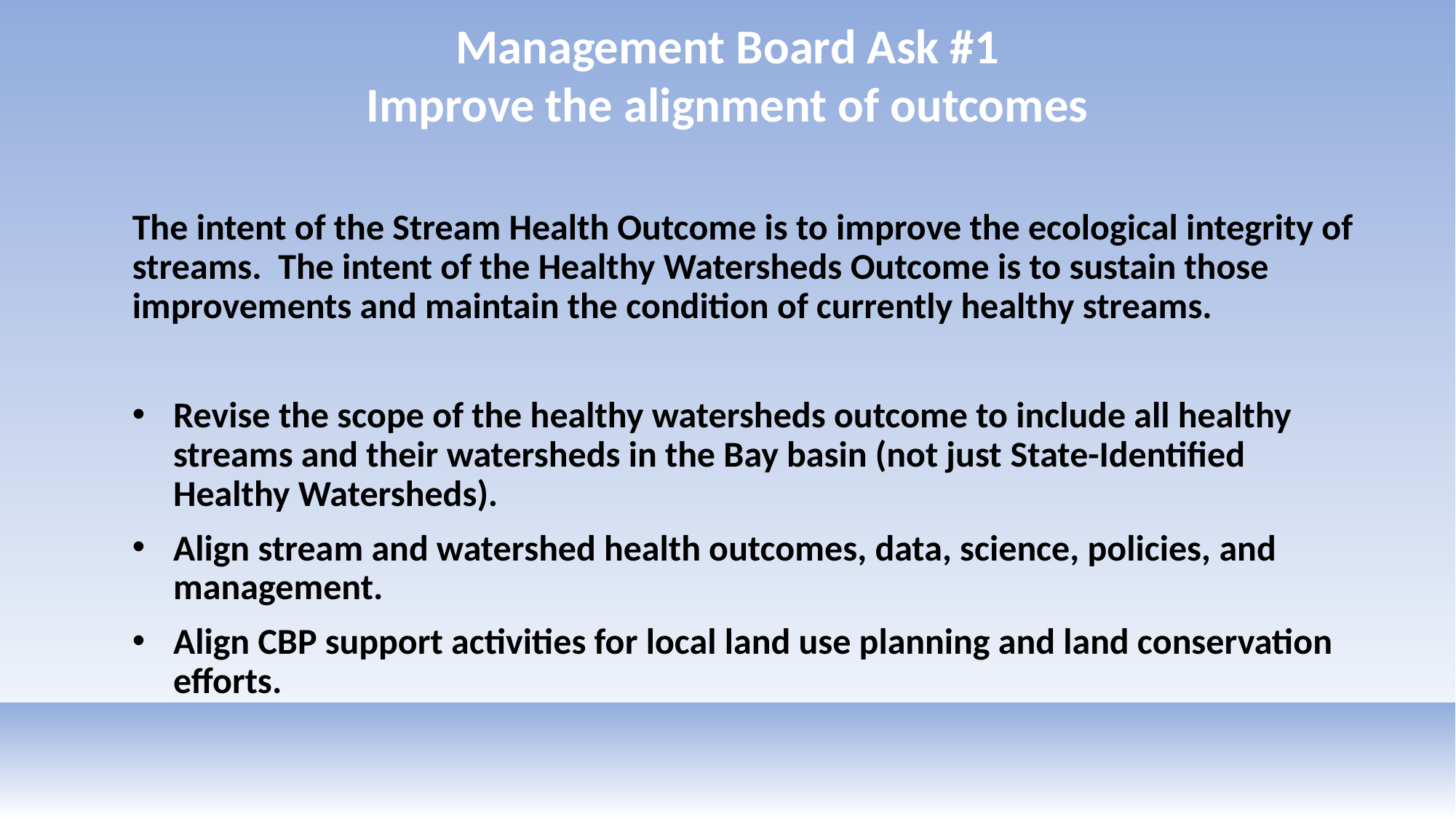

Management Board Ask #1
Improve the alignment of outcomes
The intent of the Stream Health Outcome is to improve the ecological integrity of streams.  The intent of the Healthy Watersheds Outcome is to sustain those improvements and maintain the condition of currently healthy streams.

Revise the scope of the healthy watersheds outcome to include all healthy streams and their watersheds in the Bay basin (not just State-Identified Healthy Watersheds).
Align stream and watershed health outcomes, data, science, policies, and management.
Align CBP support activities for local land use planning and land conservation efforts.